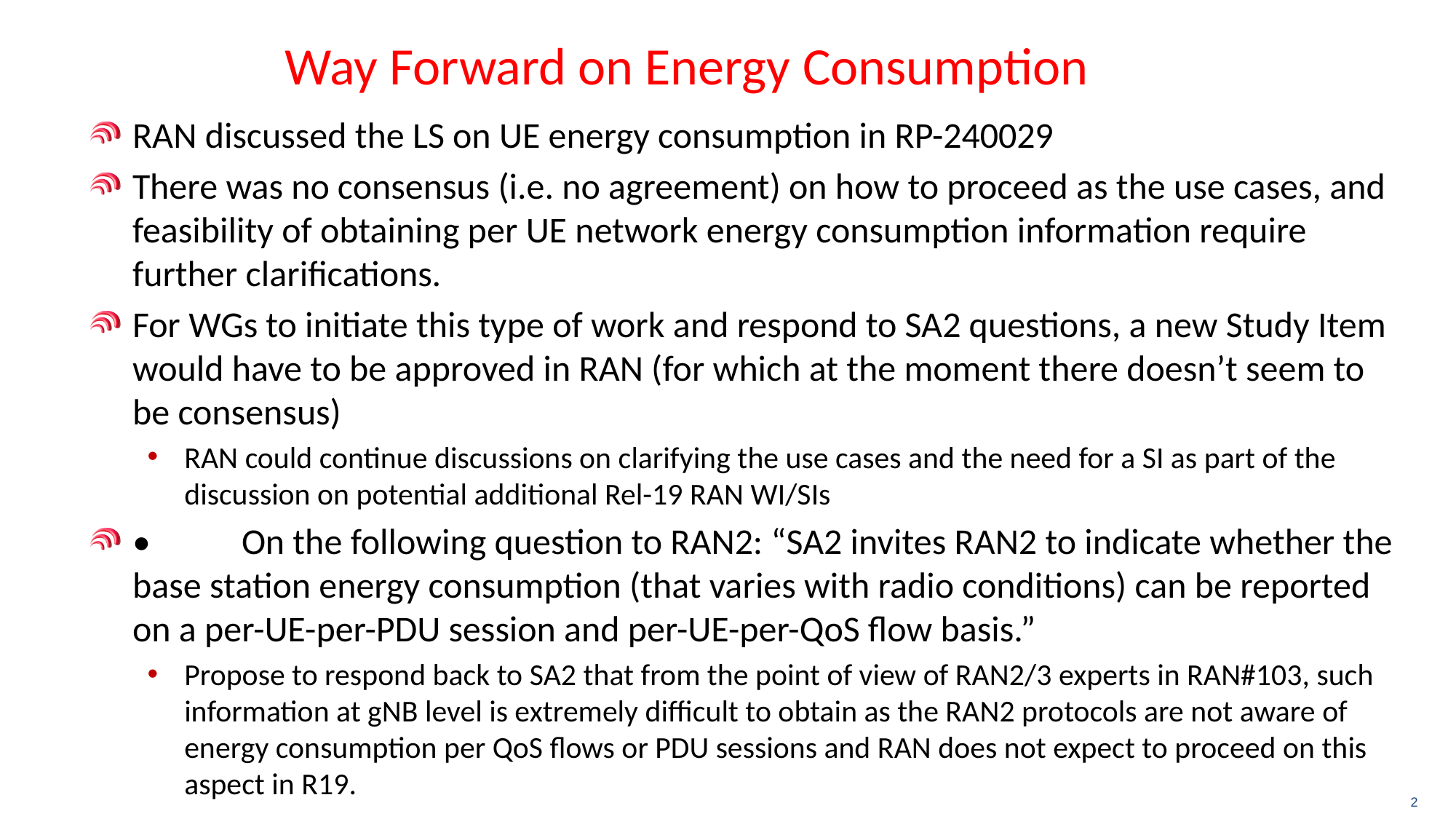

# Way Forward on Energy Consumption
RAN discussed the LS on UE energy consumption in RP-240029
There was no consensus (i.e. no agreement) on how to proceed as the use cases, and feasibility of obtaining per UE network energy consumption information require further clarifications.
For WGs to initiate this type of work and respond to SA2 questions, a new Study Item would have to be approved in RAN (for which at the moment there doesn’t seem to be consensus)
RAN could continue discussions on clarifying the use cases and the need for a SI as part of the discussion on potential additional Rel-19 RAN WI/SIs
•	On the following question to RAN2: “SA2 invites RAN2 to indicate whether the base station energy consumption (that varies with radio conditions) can be reported on a per-UE-per-PDU session and per-UE-per-QoS flow basis.”
Propose to respond back to SA2 that from the point of view of RAN2/3 experts in RAN#103, such information at gNB level is extremely difficult to obtain as the RAN2 protocols are not aware of energy consumption per QoS flows or PDU sessions and RAN does not expect to proceed on this aspect in R19.